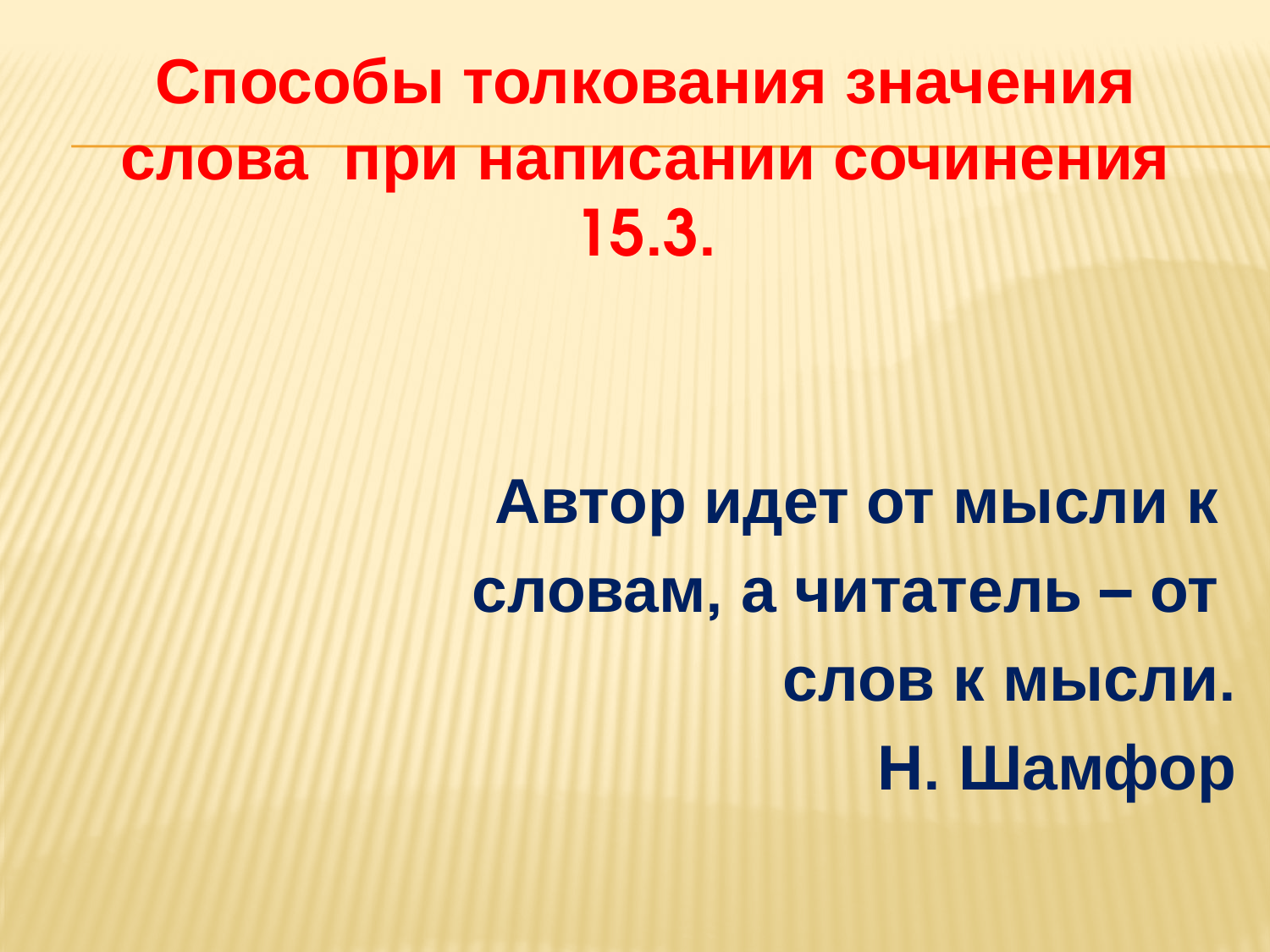

# Способы толкования значения слова  при написании сочинения 15.3.

   Автор идет от мысли к
словам, а читатель – от
слов к мысли.
Н. Шамфор